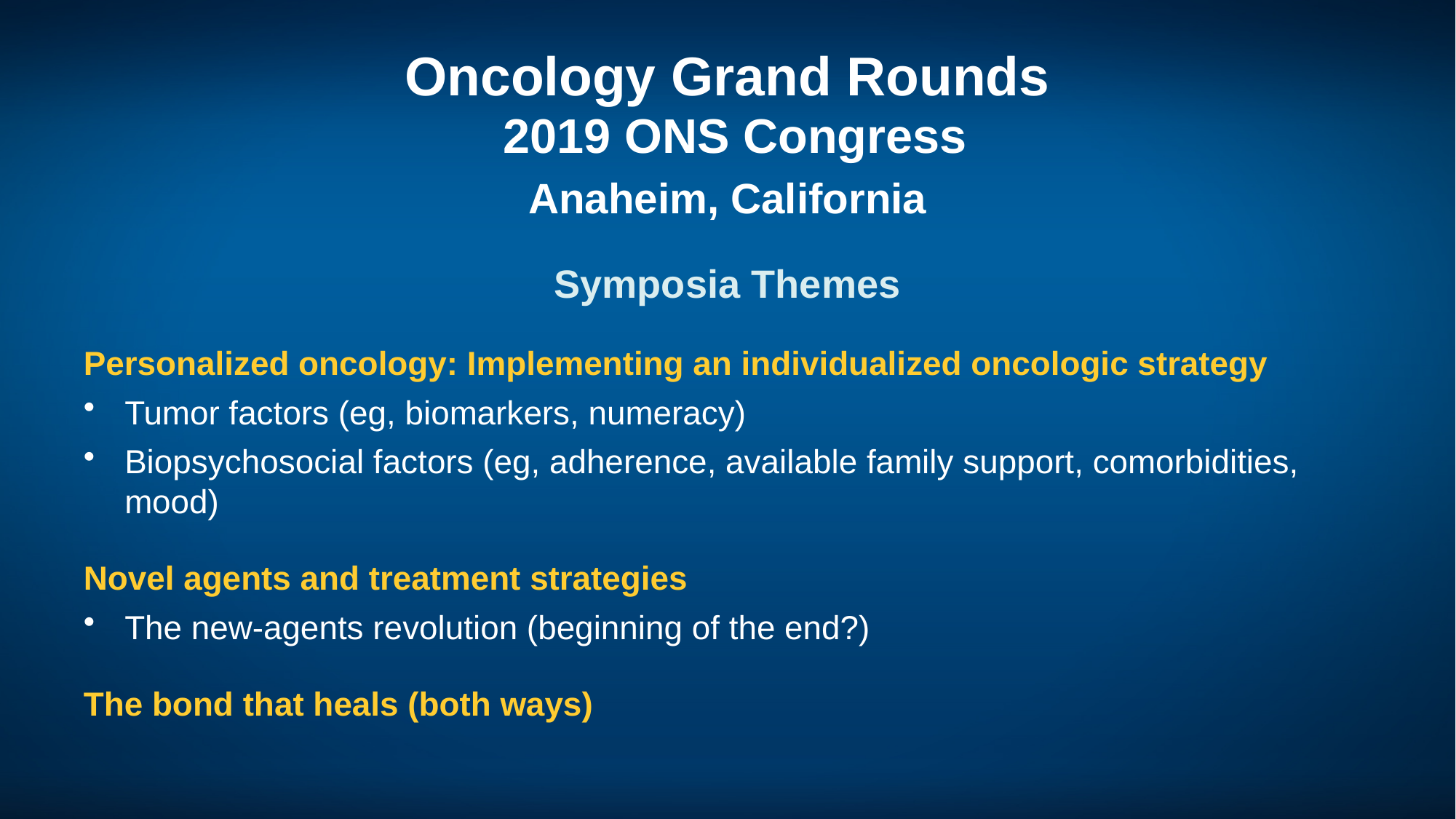

Oncology Grand Rounds
 2019 ONS Congress
Anaheim, California
Symposia Themes
Personalized oncology: Implementing an individualized oncologic strategy
Tumor factors (eg, biomarkers, numeracy)
Biopsychosocial factors (eg, adherence, available family support, comorbidities, mood)
Novel agents and treatment strategies
The new-agents revolution (beginning of the end?)
The bond that heals (both ways)